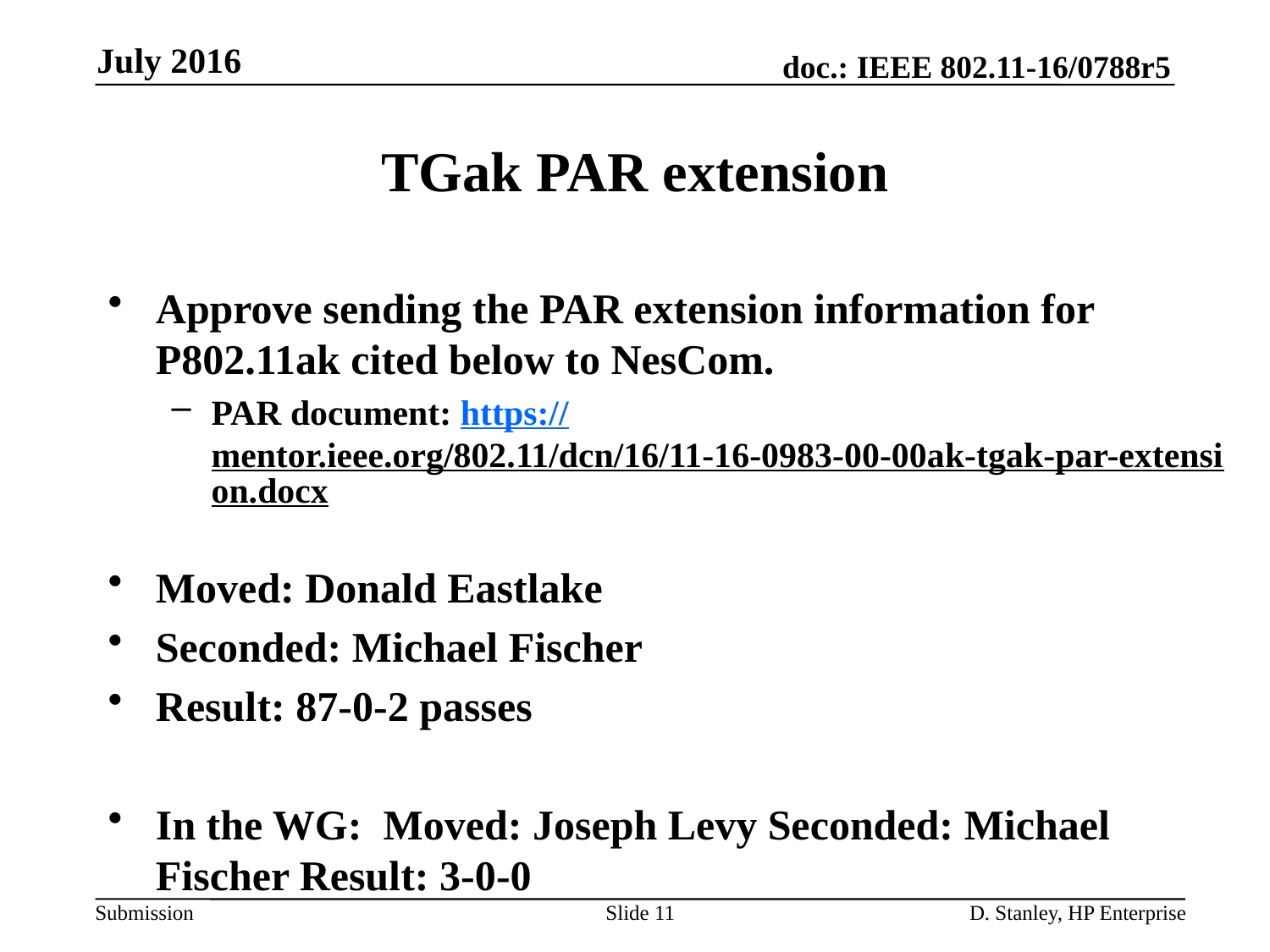

July 2016
# TGak PAR extension
Approve sending the PAR extension information for P802.11ak cited below to NesCom.
PAR document: https://mentor.ieee.org/802.11/dcn/16/11-16-0983-00-00ak-tgak-par-extension.docx
Moved: Donald Eastlake
Seconded: Michael Fischer
Result: 87-0-2 passes

In the WG:  Moved: Joseph Levy Seconded: Michael Fischer Result: 3-0-0

Slide 11
D. Stanley, HP Enterprise